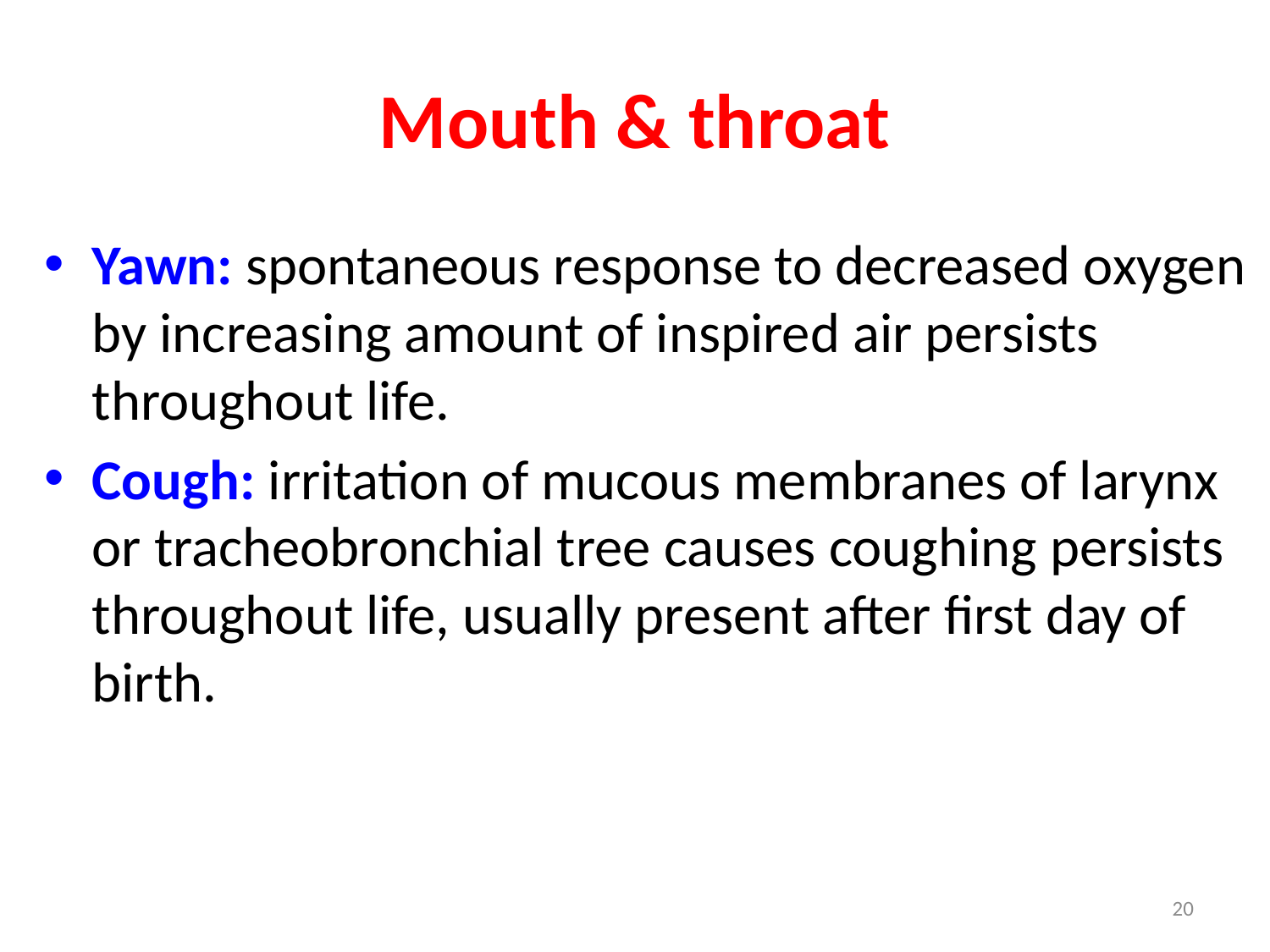

# Mouth & throat
Yawn: spontaneous response to decreased oxygen by increasing amount of inspired air persists throughout life.
Cough: irritation of mucous membranes of larynx or tracheobronchial tree causes coughing persists throughout life, usually present after first day of birth.
20